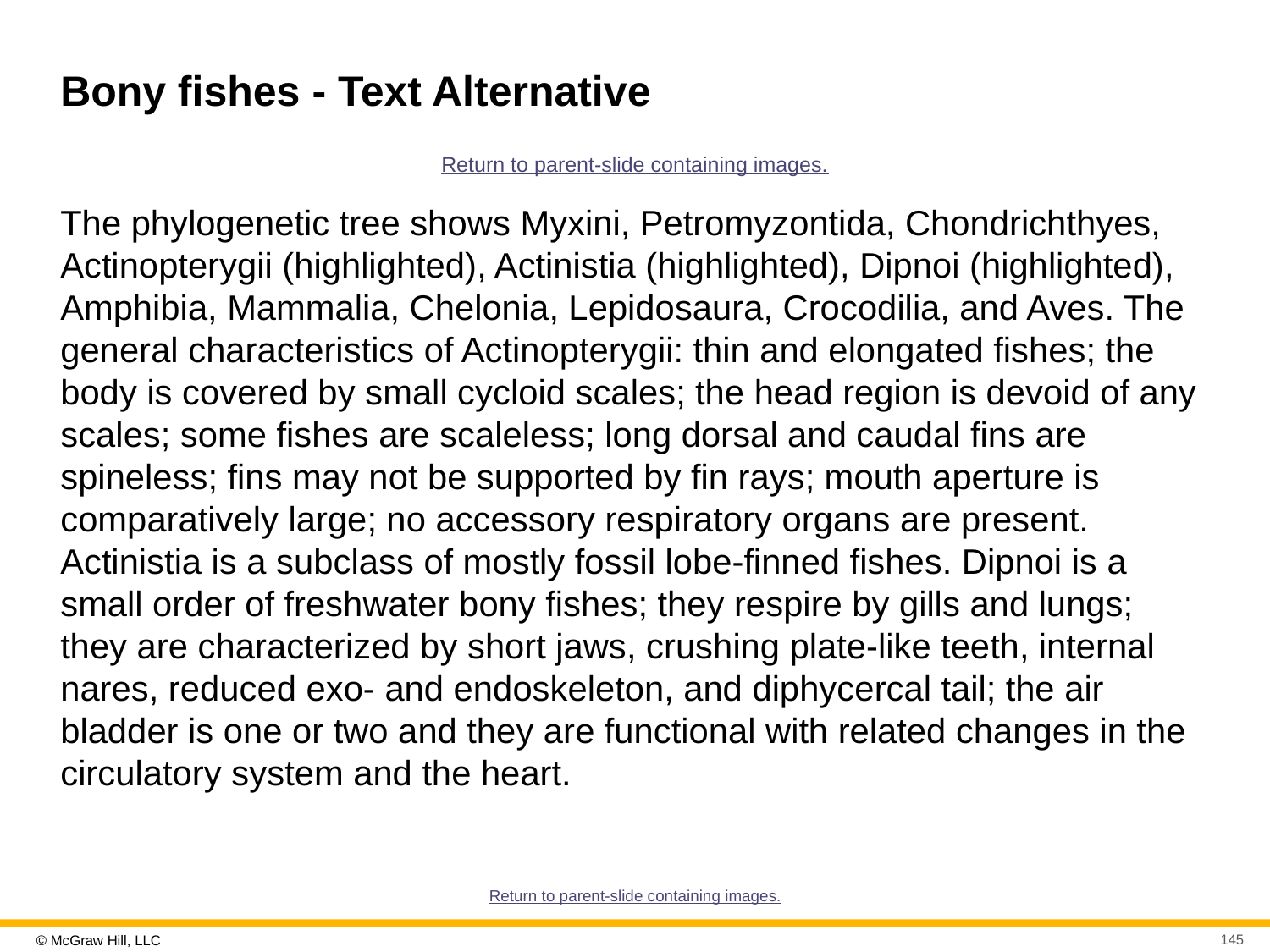

# Bony fishes - Text Alternative
Return to parent-slide containing images.
The phylogenetic tree shows Myxini, Petromyzontida, Chondrichthyes, Actinopterygii (highlighted), Actinistia (highlighted), Dipnoi (highlighted), Amphibia, Mammalia, Chelonia, Lepidosaura, Crocodilia, and Aves. The general characteristics of Actinopterygii: thin and elongated fishes; the body is covered by small cycloid scales; the head region is devoid of any scales; some fishes are scaleless; long dorsal and caudal fins are spineless; fins may not be supported by fin rays; mouth aperture is comparatively large; no accessory respiratory organs are present. Actinistia is a subclass of mostly fossil lobe-finned fishes. Dipnoi is a small order of freshwater bony fishes; they respire by gills and lungs; they are characterized by short jaws, crushing plate-like teeth, internal nares, reduced exo- and endoskeleton, and diphycercal tail; the air bladder is one or two and they are functional with related changes in the circulatory system and the heart.
Return to parent-slide containing images.
145